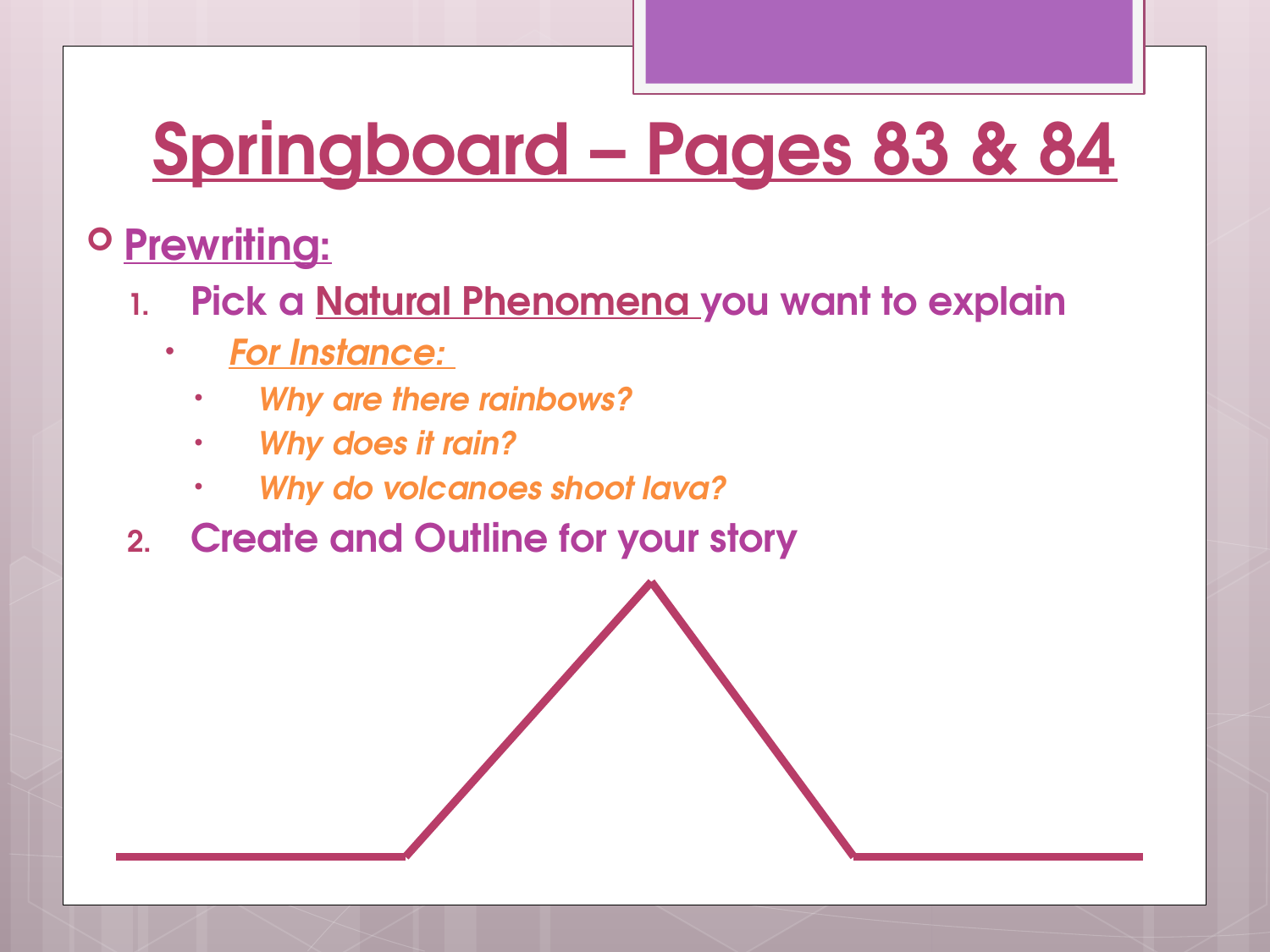

# Springboard – Pages 83 & 84
Prewriting:
Pick a Natural Phenomena you want to explain
For Instance:
Why are there rainbows?
Why does it rain?
Why do volcanoes shoot lava?
Create and Outline for your story